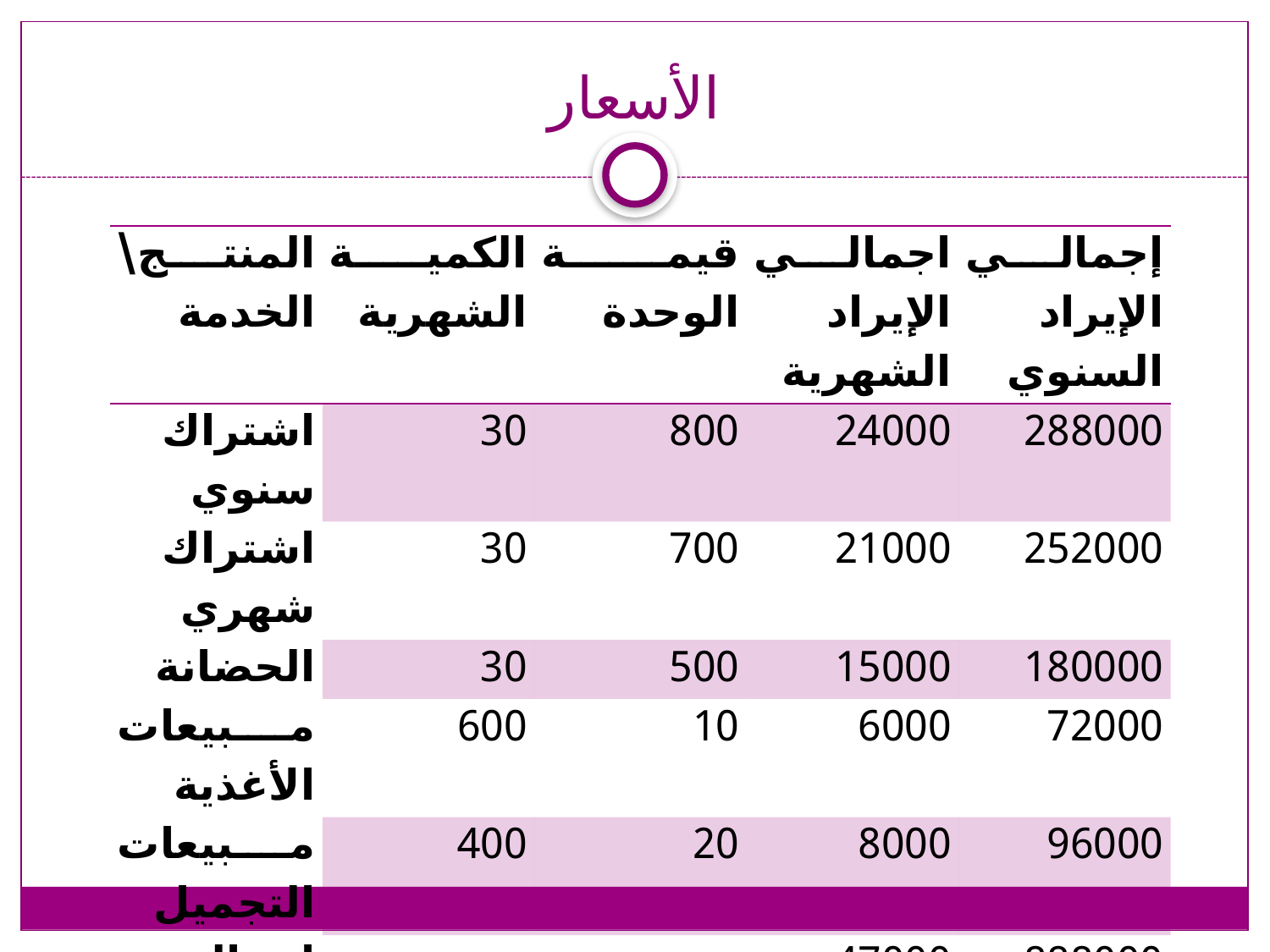

# الأسعار
| المنتج\الخدمة | الكمية الشهرية | قيمة الوحدة | اجمالي الإيراد الشهرية | إجمالي الإيراد السنوي |
| --- | --- | --- | --- | --- |
| اشتراك سنوي | 30 | 800 | 24000 | 288000 |
| اشتراك شهري | 30 | 700 | 21000 | 252000 |
| الحضانة | 30 | 500 | 15000 | 180000 |
| مبيعات الأغذية | 600 | 10 | 6000 | 72000 |
| مبيعات التجميل | 400 | 20 | 8000 | 96000 |
| اجمالي الايرادات |  |  | 47000 | 888000 |